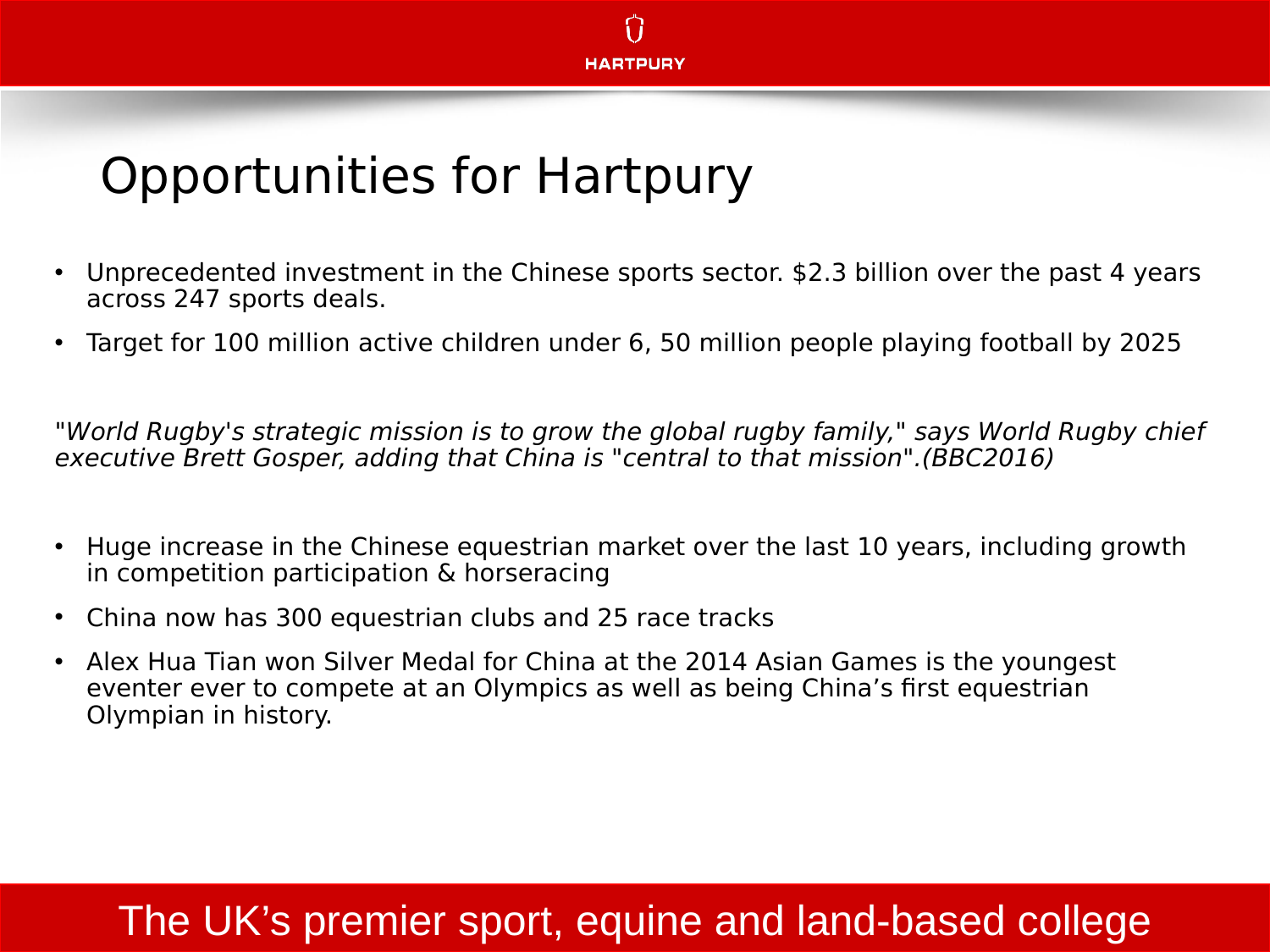

# Opportunities for Hartpury
Unprecedented investment in the Chinese sports sector. $2.3 billion over the past 4 years across 247 sports deals.
Target for 100 million active children under 6, 50 million people playing football by 2025

"World Rugby's strategic mission is to grow the global rugby family," says World Rugby chief executive Brett Gosper, adding that China is "central to that mission".(BBC2016)

Huge increase in the Chinese equestrian market over the last 10 years, including growth in competition participation & horseracing
China now has 300 equestrian clubs and 25 race tracks
Alex Hua Tian won Silver Medal for China at the 2014 Asian Games is the youngest eventer ever to compete at an Olympics as well as being China’s first equestrian Olympian in history.